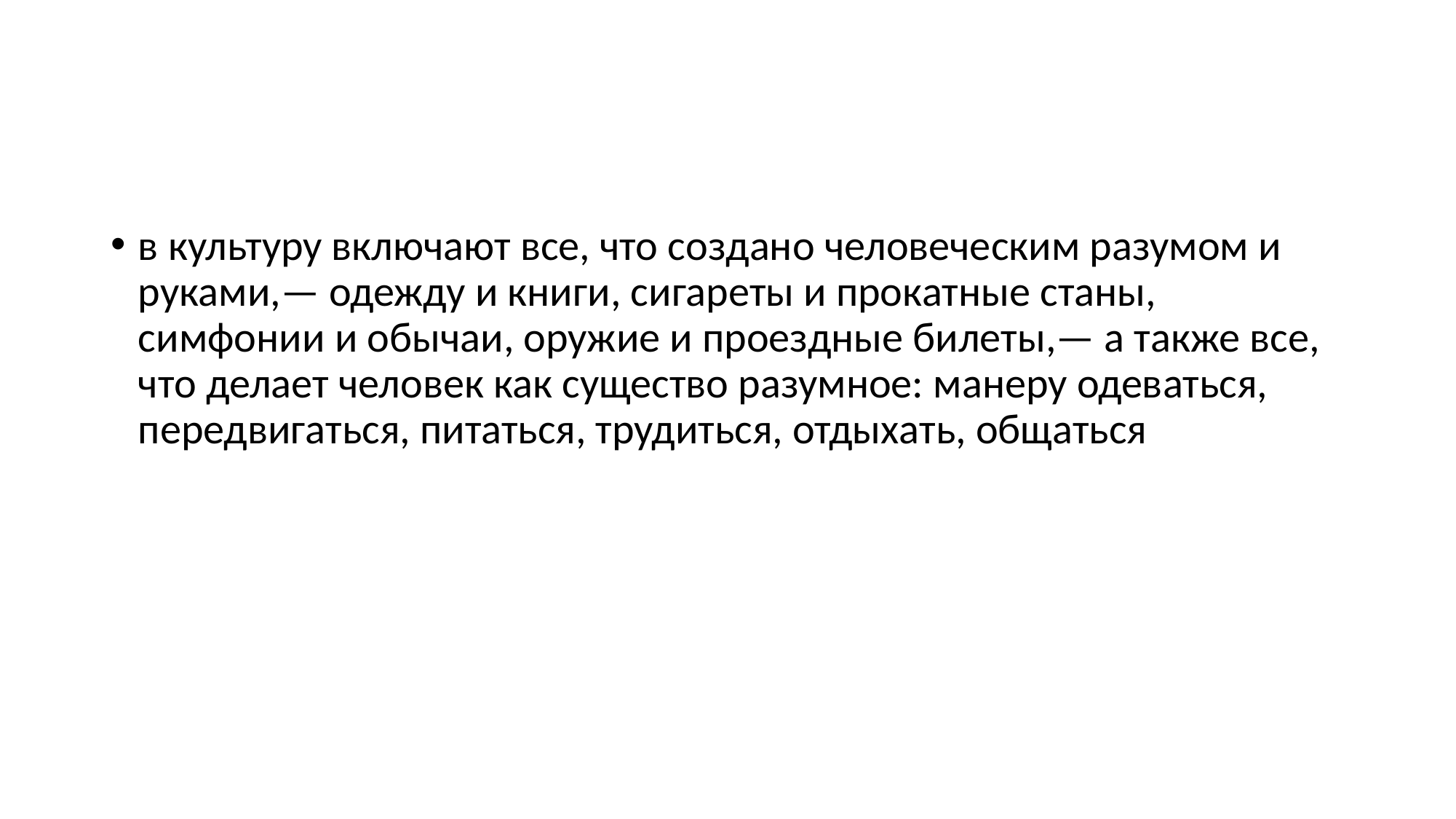

#
в культуру включают все, что создано человеческим разумом и руками,— одежду и книги, сигареты и прокатные станы, симфонии и обычаи, оружие и проездные билеты,— а также все, что делает человек как существо разумное: манеру одеваться, передвигаться, питаться, трудиться, отдыхать, общаться